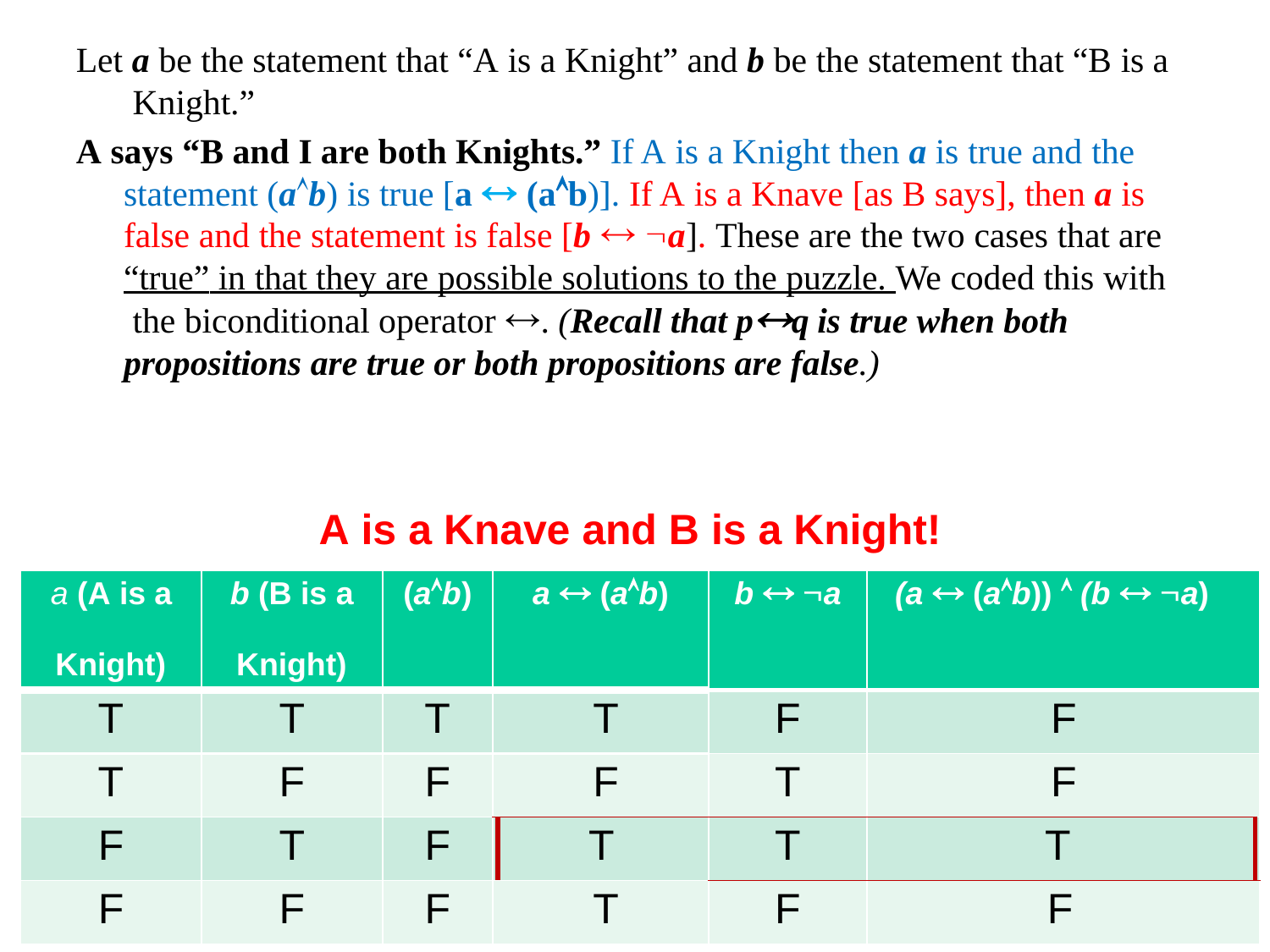

Let a be the statement that “A is a Knight” and b be the statement that “B is a  Knight.”
A says “B and I are both Knights.” If A is a Knight then a is true and the  statement (a∧b) is true [a ↔ (a∧b)]. If A is a Knave [as B says], then a is  false and the statement is false [b ↔ ¬a]. These are the two cases that are  “true” in that they are possible solutions to the puzzle. We coded this with  the biconditional operator ↔. (Recall that p↔q is true when both  propositions are true or both propositions are false.)
A is a Knave and B is a Knight!
| a (A is a Knight) | b (B is a Knight) | (a∧b) | a ↔ (a∧b) |  | b ↔ ¬a | (a ↔ (a∧b)) ∧ (b ↔ ¬a) |  |
| --- | --- | --- | --- | --- | --- | --- | --- |
| T | T | T | T |  | F | F |  |
| T | F | F | F |  | T | F |  |
| F | T | F |  | T | T | T |  |
| F | F | F | T |  | F | F |  |